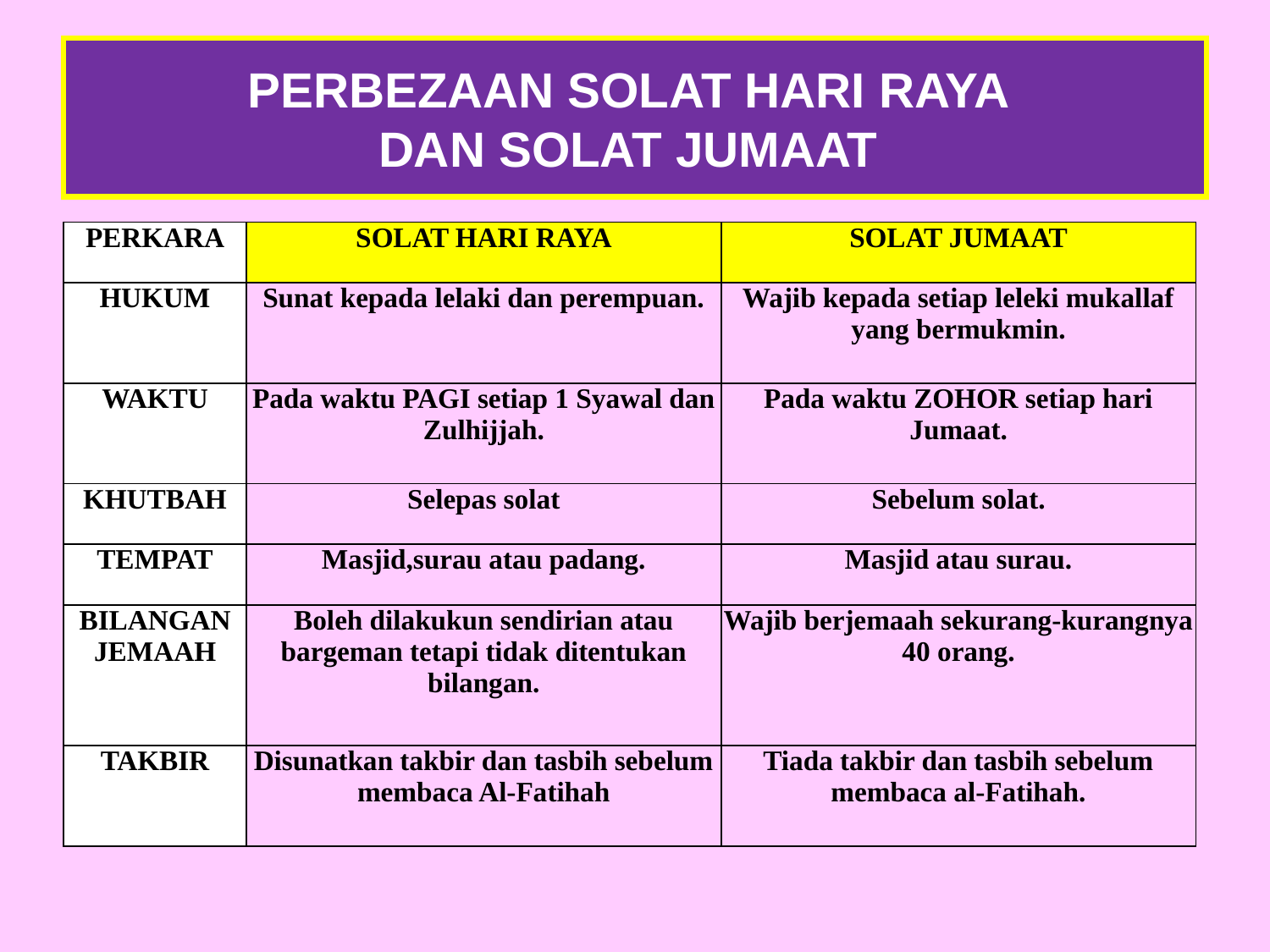

PERBEZAAN SOLAT HARI RAYA
DAN SOLAT JUMAAT
| PERKARA | SOLAT HARI RAYA | SOLAT JUMAAT |
| --- | --- | --- |
| HUKUM | Sunat kepada lelaki dan perempuan. | Wajib kepada setiap leleki mukallaf yang bermukmin. |
| WAKTU | Pada waktu PAGI setiap 1 Syawal dan Zulhijjah. | Pada waktu ZOHOR setiap hari Jumaat. |
| KHUTBAH | Selepas solat | Sebelum solat. |
| TEMPAT | Masjid,surau atau padang. | Masjid atau surau. |
| BILANGAN JEMAAH | Boleh dilakukun sendirian atau bargeman tetapi tidak ditentukan bilangan. | Wajib berjemaah sekurang-kurangnya 40 orang. |
| TAKBIR | Disunatkan takbir dan tasbih sebelum membaca Al-Fatihah | Tiada takbir dan tasbih sebelum membaca al-Fatihah. |